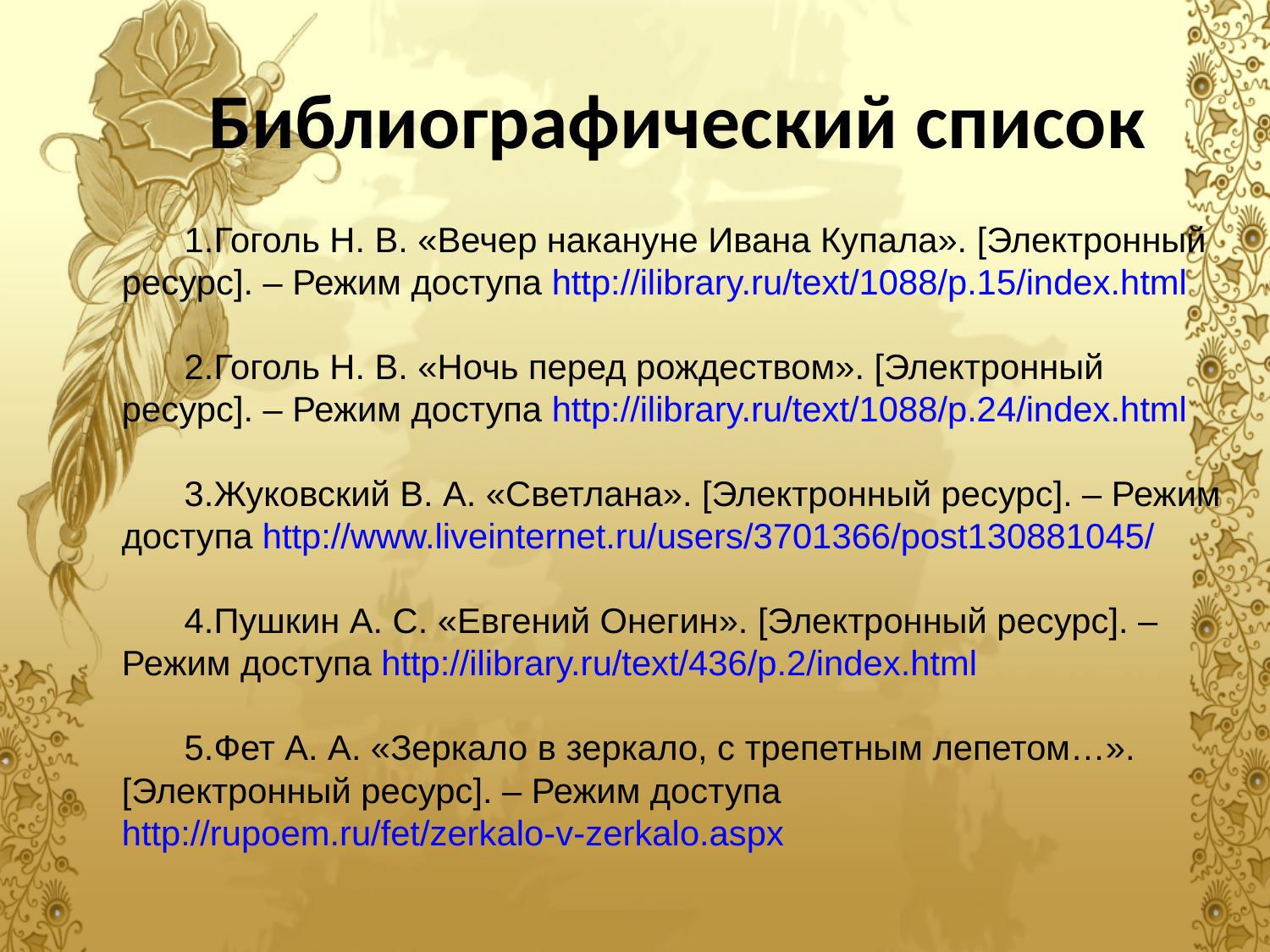

# Библиографический список
Гоголь Н. В. «Вечер накануне Ивана Купала». [Электронный ресурс]. – Режим доступа http://ilibrary.ru/text/1088/p.15/index.html

Гоголь Н. В. «Ночь перед рождеством». [Электронный ресурс]. – Режим доступа http://ilibrary.ru/text/1088/p.24/index.html

Жуковский В. А. «Светлана». [Электронный ресурс]. – Режим доступа http://www.liveinternet.ru/users/3701366/post130881045/

Пушкин А. С. «Евгений Онегин». [Электронный ресурс]. – Режим доступа http://ilibrary.ru/text/436/p.2/index.html

Фет А. А. «Зеркало в зеркало, с трепетным лепетом…». [Электронный ресурс]. – Режим доступа http://rupoem.ru/fet/zerkalo-v-zerkalo.aspx